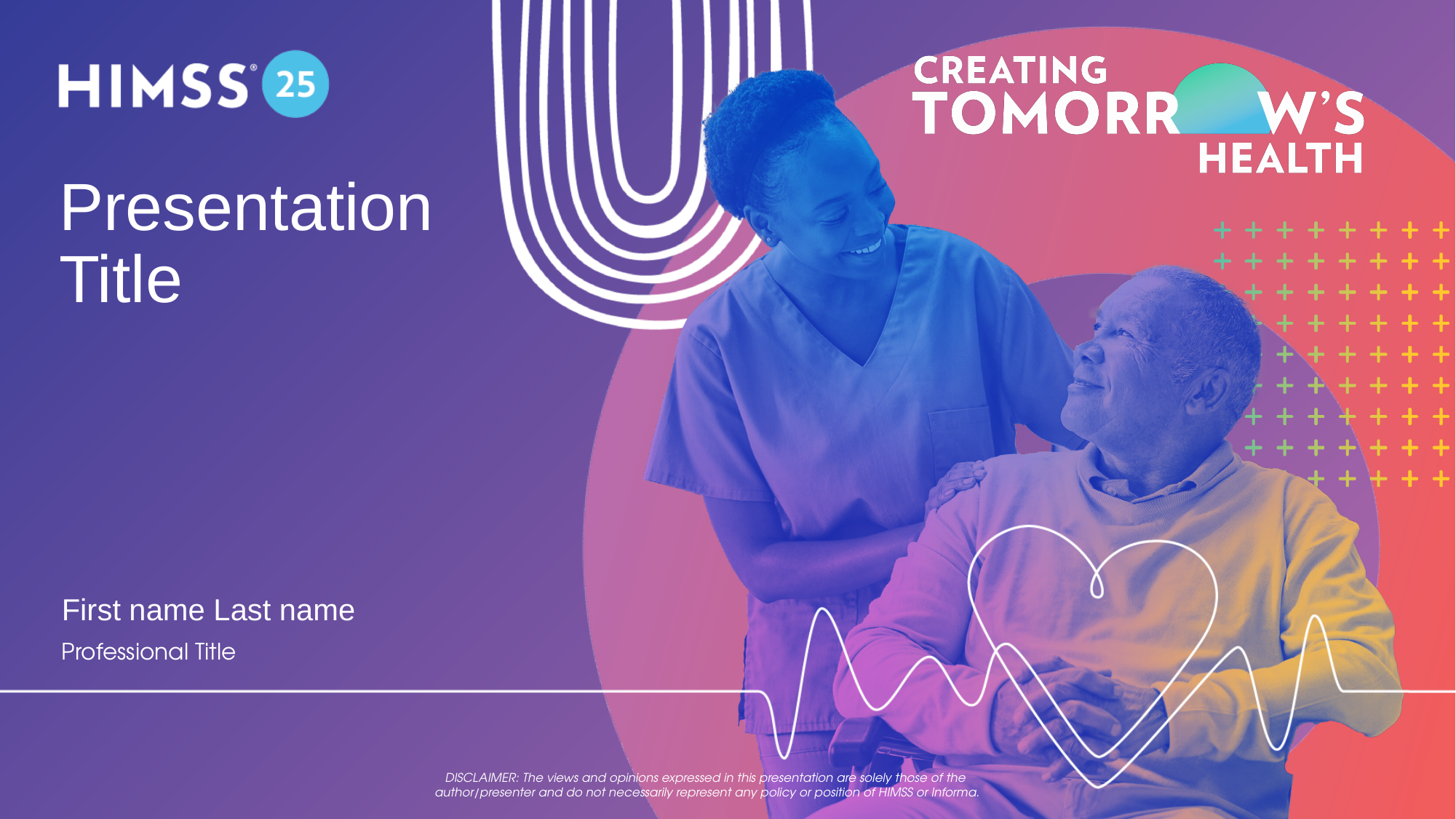

Presentation Title
First name Last name
Professional Title
DISCLAIMER: The views and opinions expressed in this presentation are solely those of the
author/presenter and do not necessarily represent any policy or position of HIMSS or Informa.